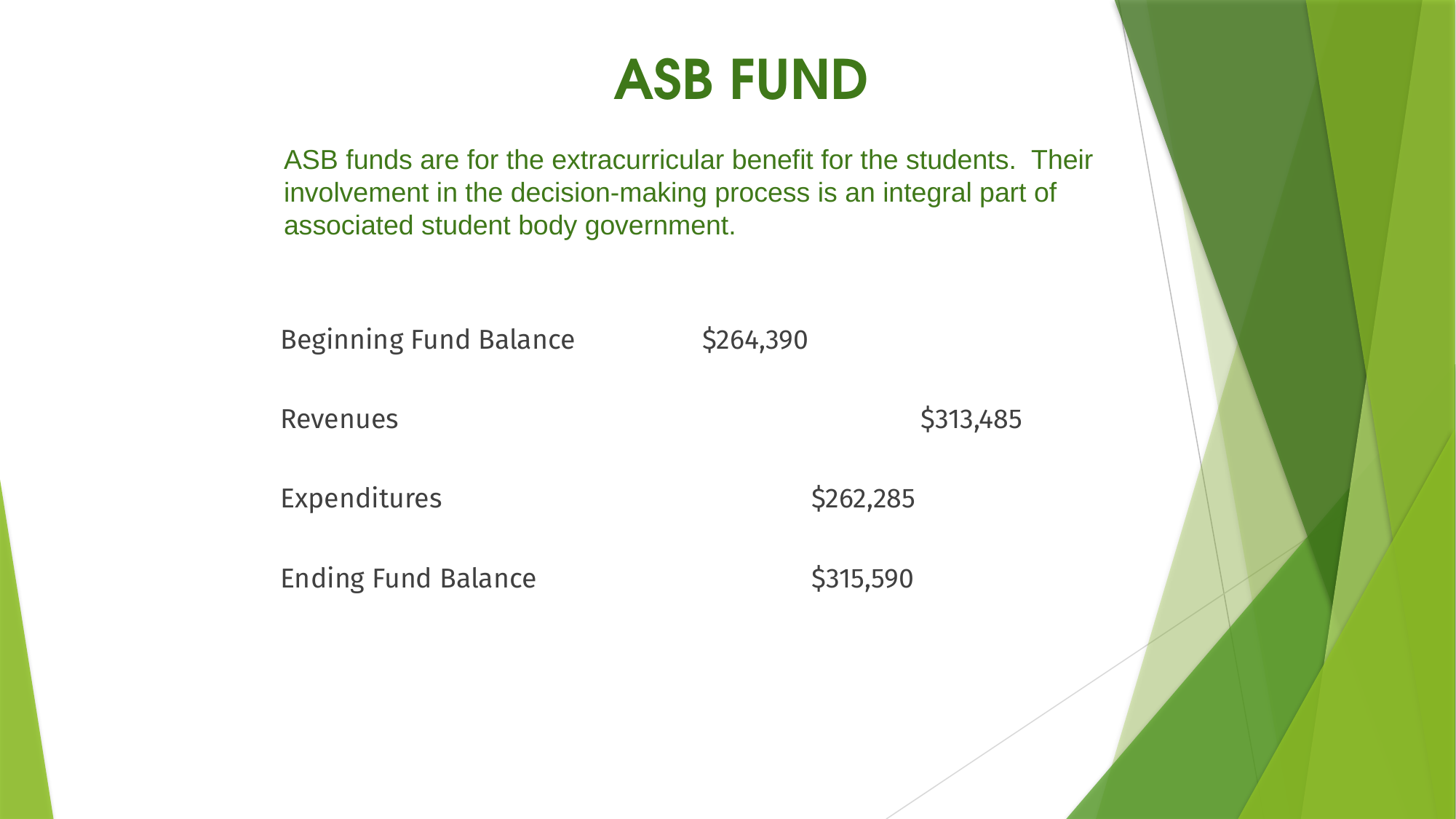

# ASB FUND
ASB funds are for the extracurricular benefit for the students.  Their involvement in the decision-making process is an integral part of associated student body government.

  Beginning Fund Balance		$264,390

  Revenues					$313,485

  Expenditures				$262,285

  Ending Fund Balance			$315,590